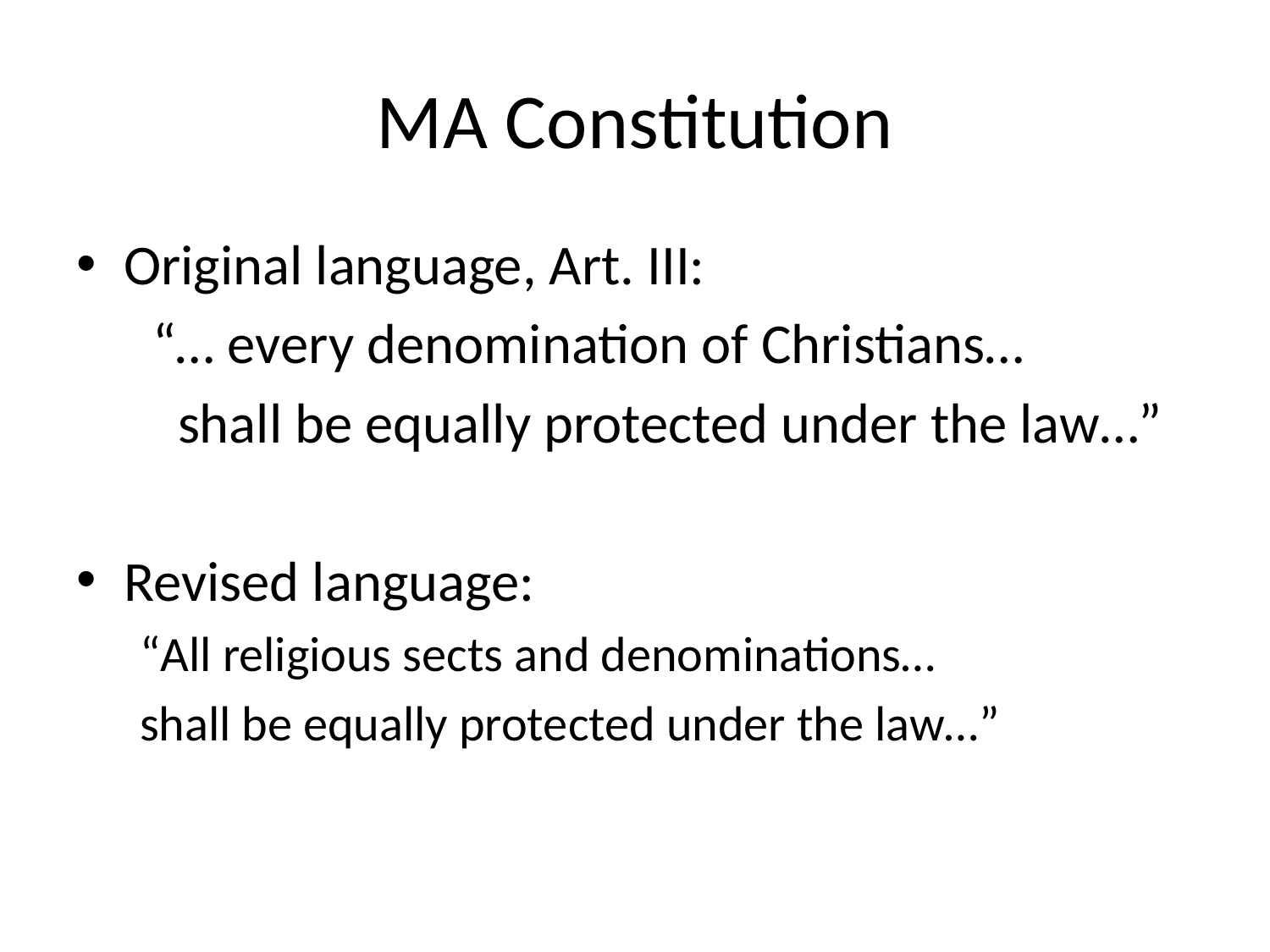

# MA Constitution
Original language, Art. III:
      “… every denomination of Christians…
        shall be equally protected under the law…”

Revised language:
“All religious sects and denominations…
shall be equally protected under the law…”